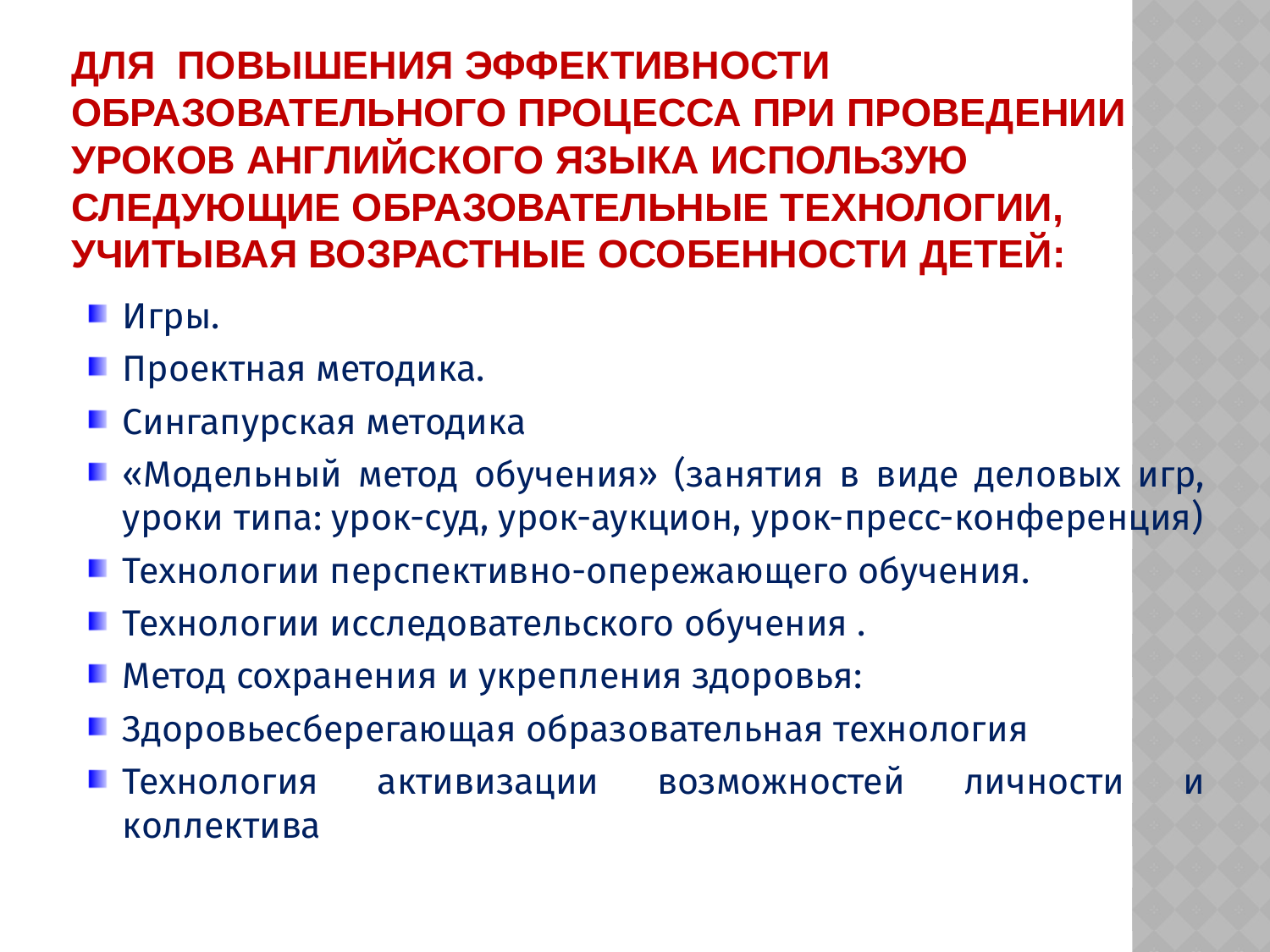

# Для  повышения эффективности образовательного процесса при проведении уроков английского языка использую следующие образовательные технологии,  учитывая возрастные особенности детей:
Игры.
Проектная методика.
Сингапурская методика
«Модельный метод обучения» (занятия в виде деловых игр, уроки типа: урок-суд, урок-аукцион, урок-пресс-конференция)
Технологии перспективно-опережающего обучения.
Технологии исследовательского обучения .
Метод сохранения и укрепления здоровья:
Здоровьесберегающая образовательная технология
Технология активизации возможностей личности и коллектива